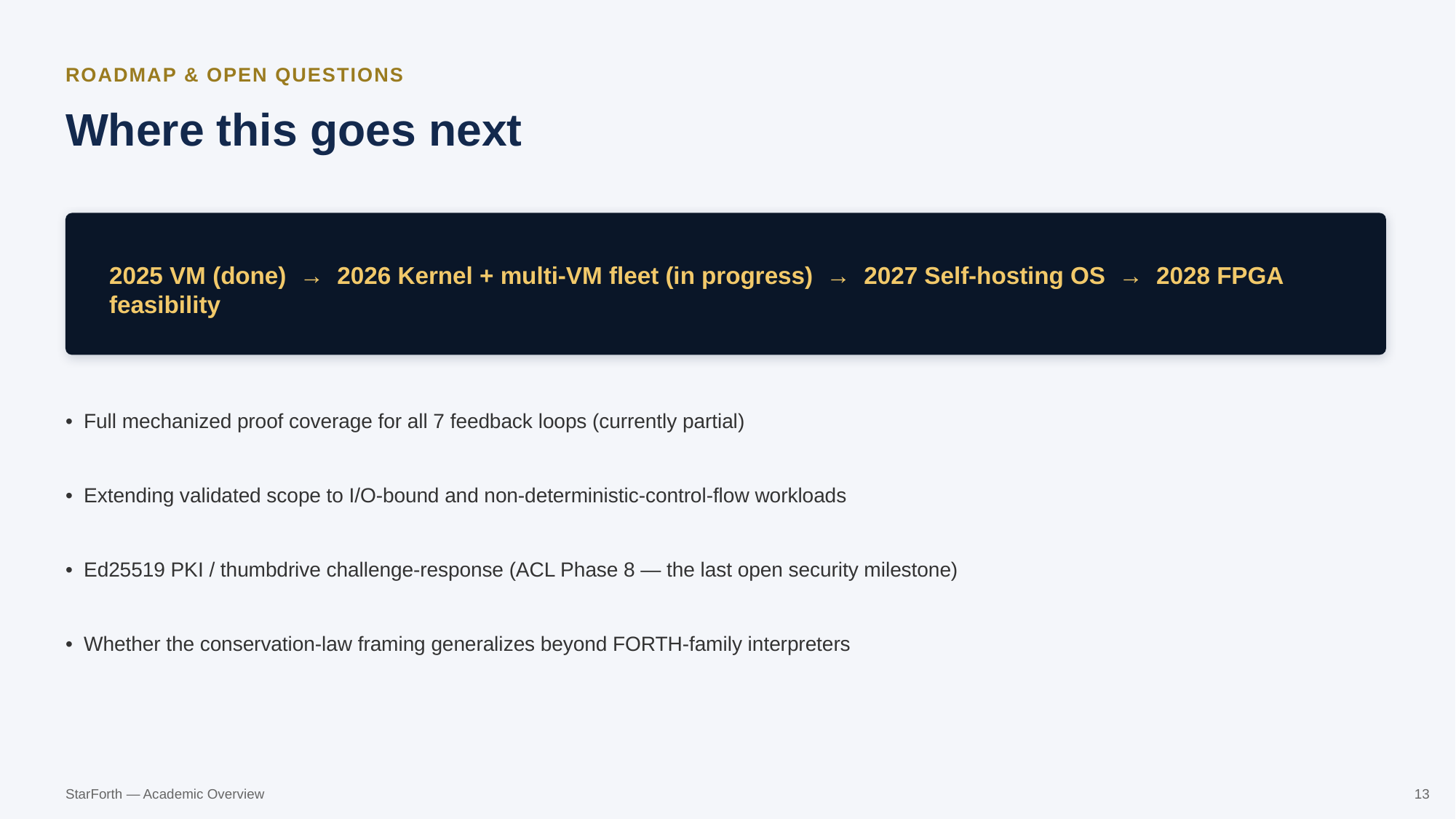

ROADMAP & OPEN QUESTIONS
Where this goes next

2025 VM (done)  →  2026 Kernel + multi-VM fleet (in progress)  →  2027 Self-hosting OS  →  2028 FPGA feasibility
•  Full mechanized proof coverage for all 7 feedback loops (currently partial)
•  Extending validated scope to I/O-bound and non-deterministic-control-flow workloads
•  Ed25519 PKI / thumbdrive challenge-response (ACL Phase 8 — the last open security milestone)
•  Whether the conservation-law framing generalizes beyond FORTH-family interpreters
StarForth — Academic Overview
13